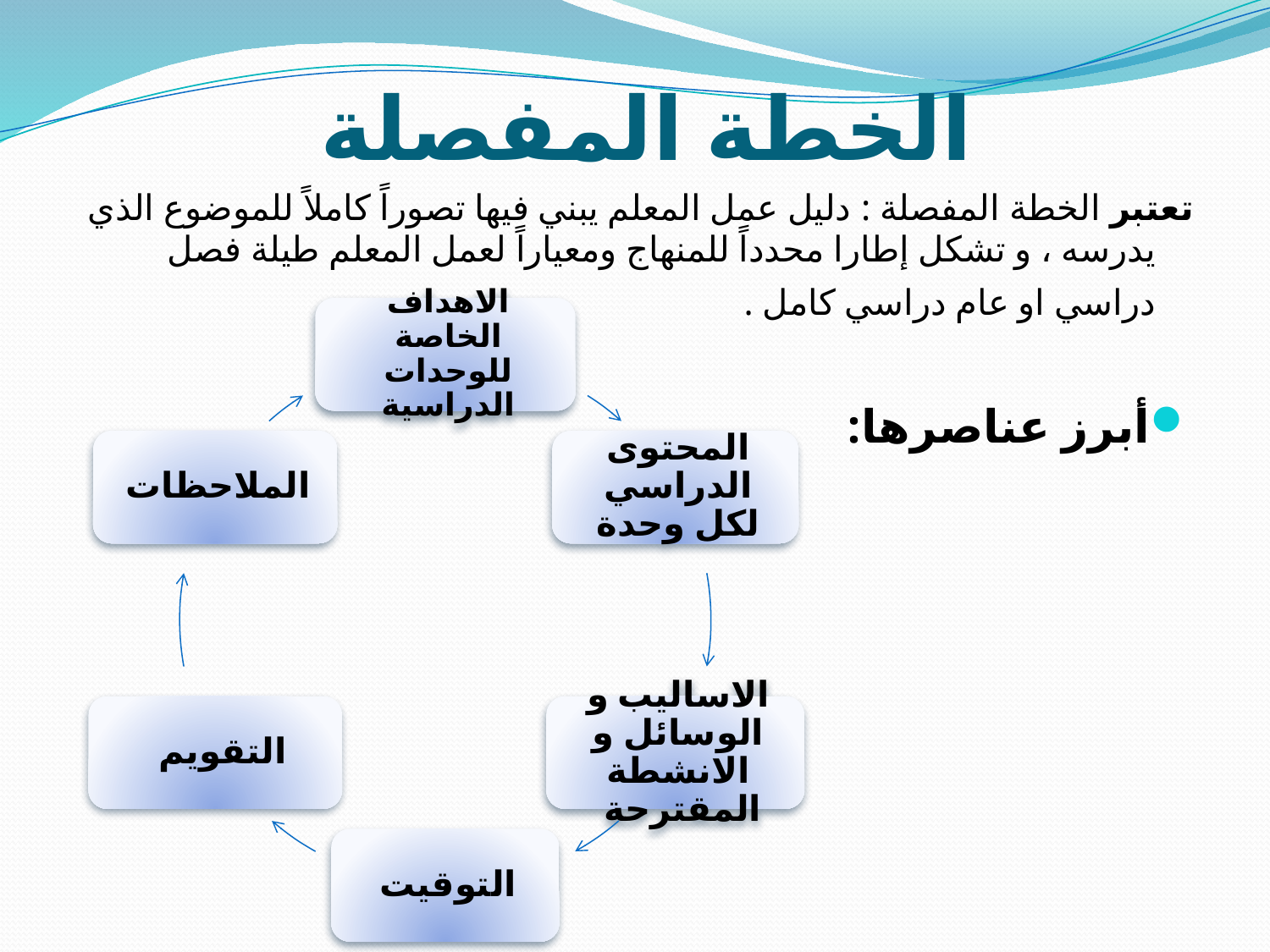

# الخطة المفصلة
تعتبر الخطة المفصلة : دليل عمل المعلم يبني فيها تصوراً كاملاً للموضوع الذي يدرسه ، و تشكل إطارا محدداً للمنهاج ومعياراً لعمل المعلم طيلة فصل دراسي او عام دراسي كامل .

أبرز عناصرها:
الاهداف الخاصة للوحدات الدراسية
المحتوى الدراسي لكل وحدة
الاساليب و الوسائل و الانشطة المقترحة
التوقيت
التقويم
الملاحظات